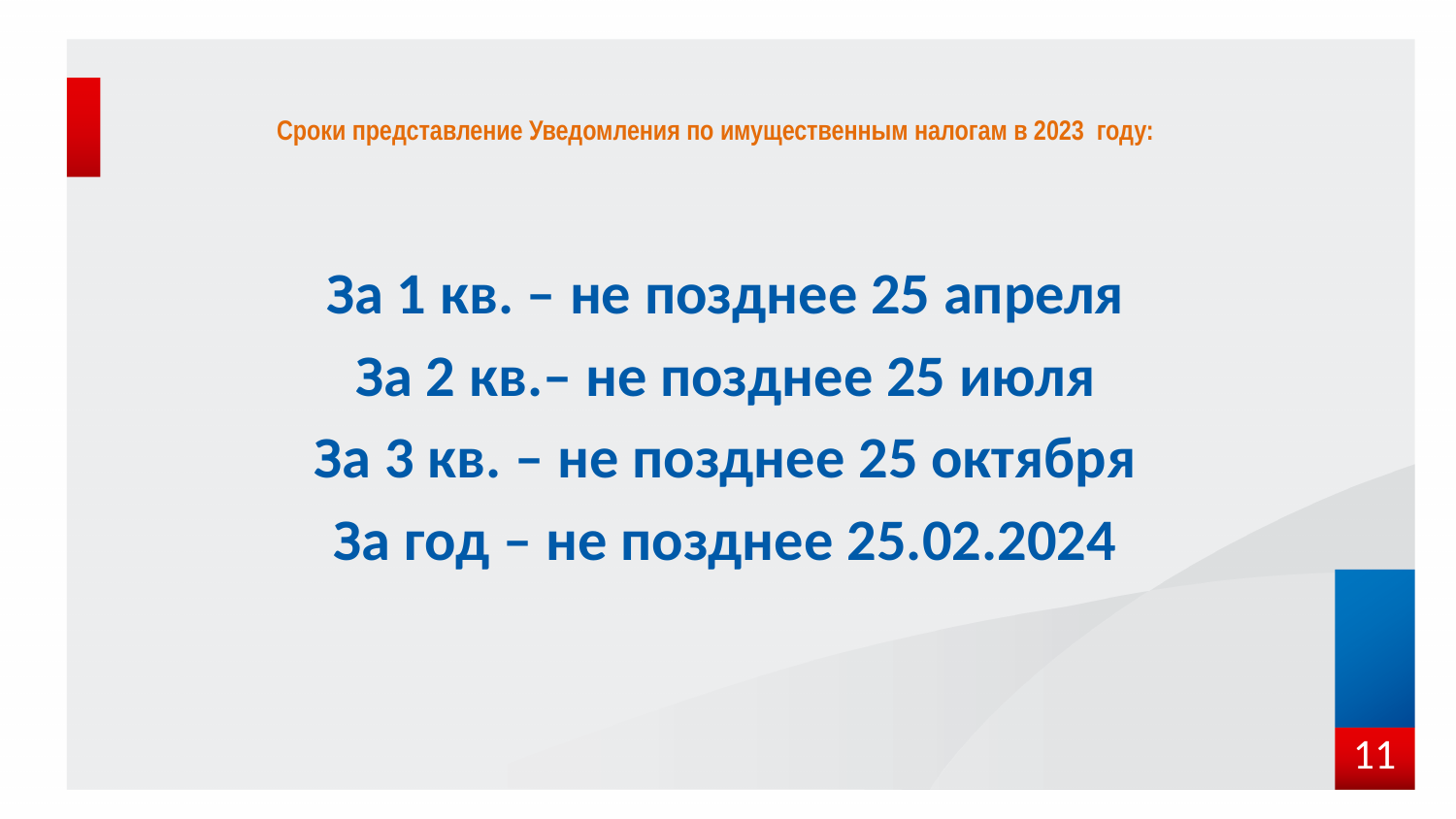

# Сроки представление Уведомления по имущественным налогам в 2023  году:
За 1 кв. – не позднее 25 апреля
За 2 кв.– не позднее 25 июля
За 3 кв. – не позднее 25 октября
За год – не позднее 25.02.2024

11